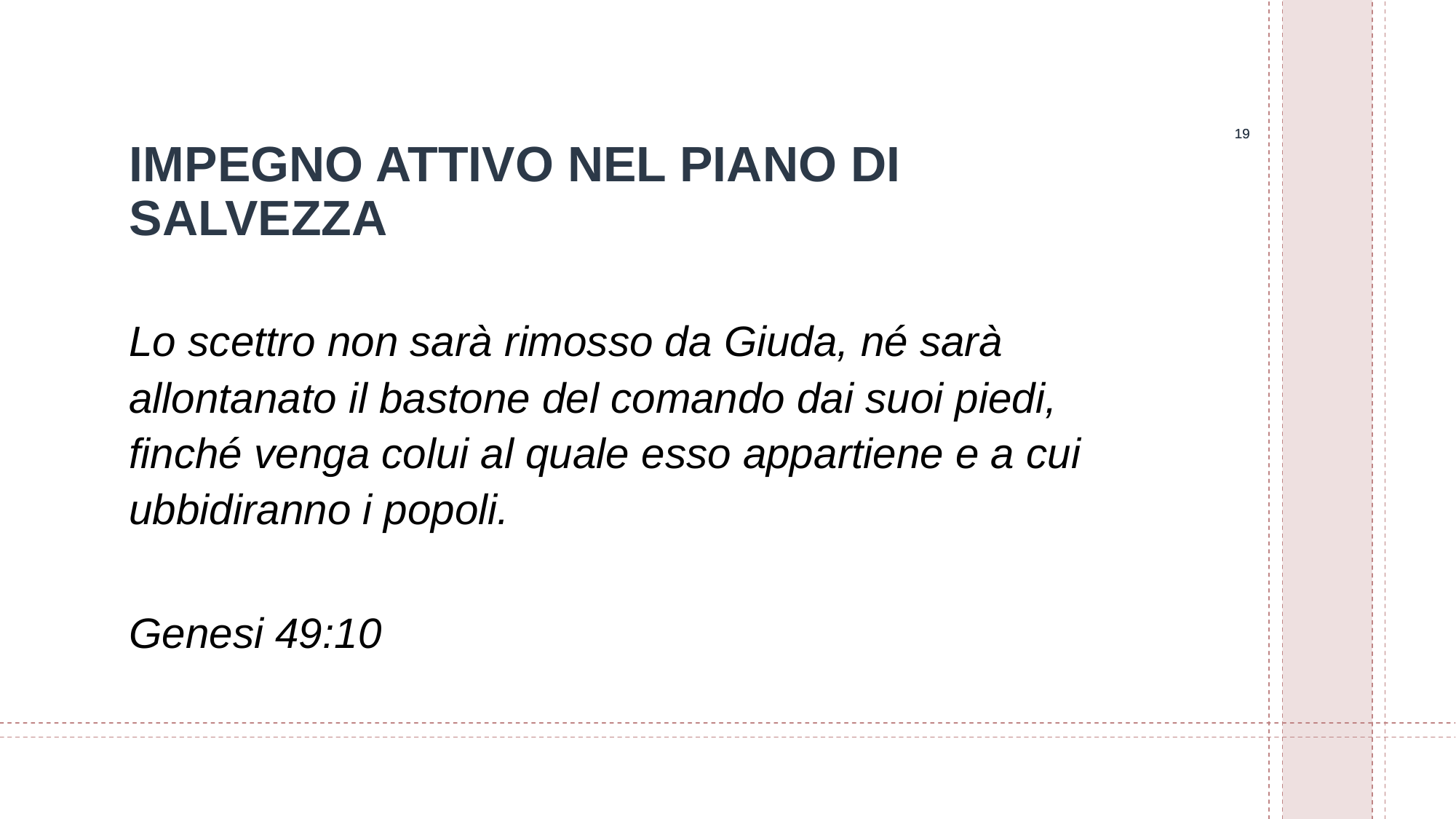

19
19
# IMPEGNO ATTIVO NEL PIANO DI SALVEZZA
Lo scettro non sarà rimosso da Giuda, né sarà allontanato il bastone del comando dai suoi piedi, finché venga colui al quale esso appartiene e a cui ubbidiranno i popoli.
				                                               Genesi 49:10